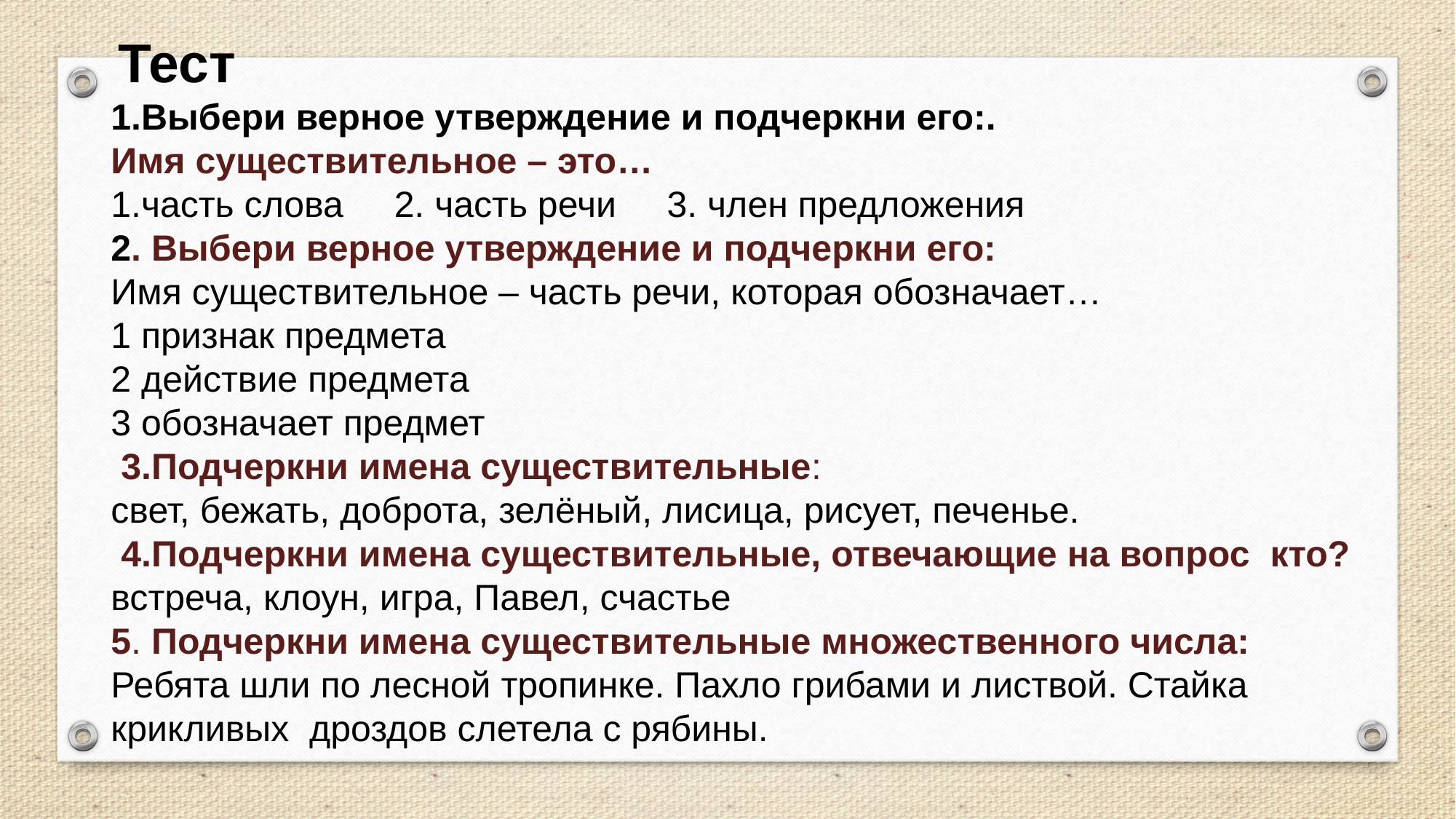

Тест
1.Выбери верное утверждение и подчеркни его:.
Имя существительное – это…
1.часть слова     2. часть речи     3. член предложения
2. Выбери верное утверждение и подчеркни его:
Имя существительное – часть речи, которая обозначает…
1 признак предмета
2 действие предмета
3 обозначает предмет
 3.Подчеркни имена существительные:
свет, бежать, доброта, зелёный, лисица, рисует, печенье.
 4.Подчеркни имена существительные, отвечающие на вопрос  кто?
встреча, клоун, игра, Павел, счастье
5. Подчеркни имена существительные множественного числа:
Ребята шли по лесной тропинке. Пахло грибами и листвой. Стайка  крикливых  дроздов слетела с рябины.